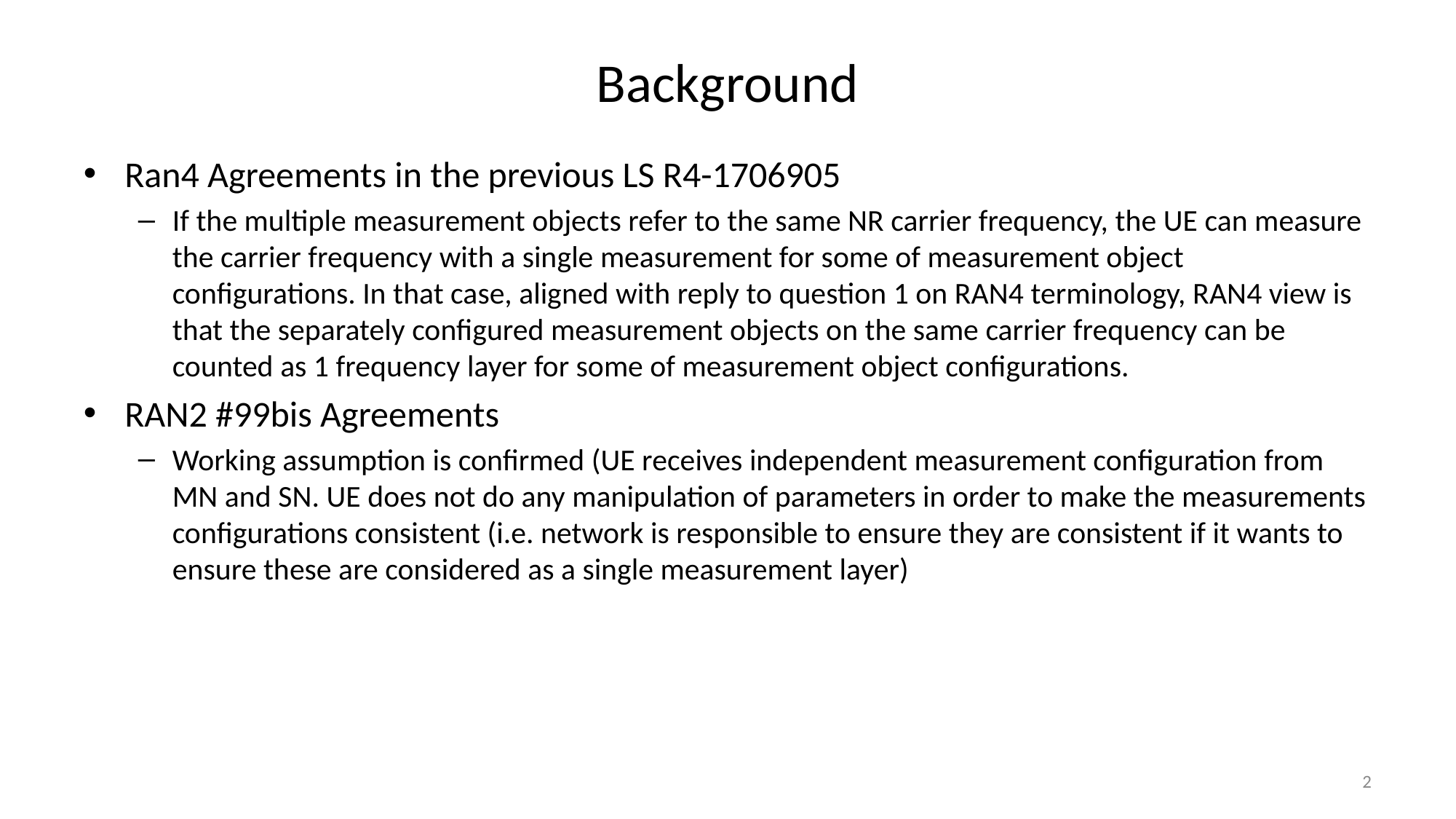

# Background
Ran4 Agreements in the previous LS R4-1706905
If the multiple measurement objects refer to the same NR carrier frequency, the UE can measure the carrier frequency with a single measurement for some of measurement object configurations. In that case, aligned with reply to question 1 on RAN4 terminology, RAN4 view is that the separately configured measurement objects on the same carrier frequency can be counted as 1 frequency layer for some of measurement object configurations.
RAN2 #99bis Agreements
Working assumption is confirmed (UE receives independent measurement configuration from MN and SN. UE does not do any manipulation of parameters in order to make the measurements configurations consistent (i.e. network is responsible to ensure they are consistent if it wants to ensure these are considered as a single measurement layer)

2